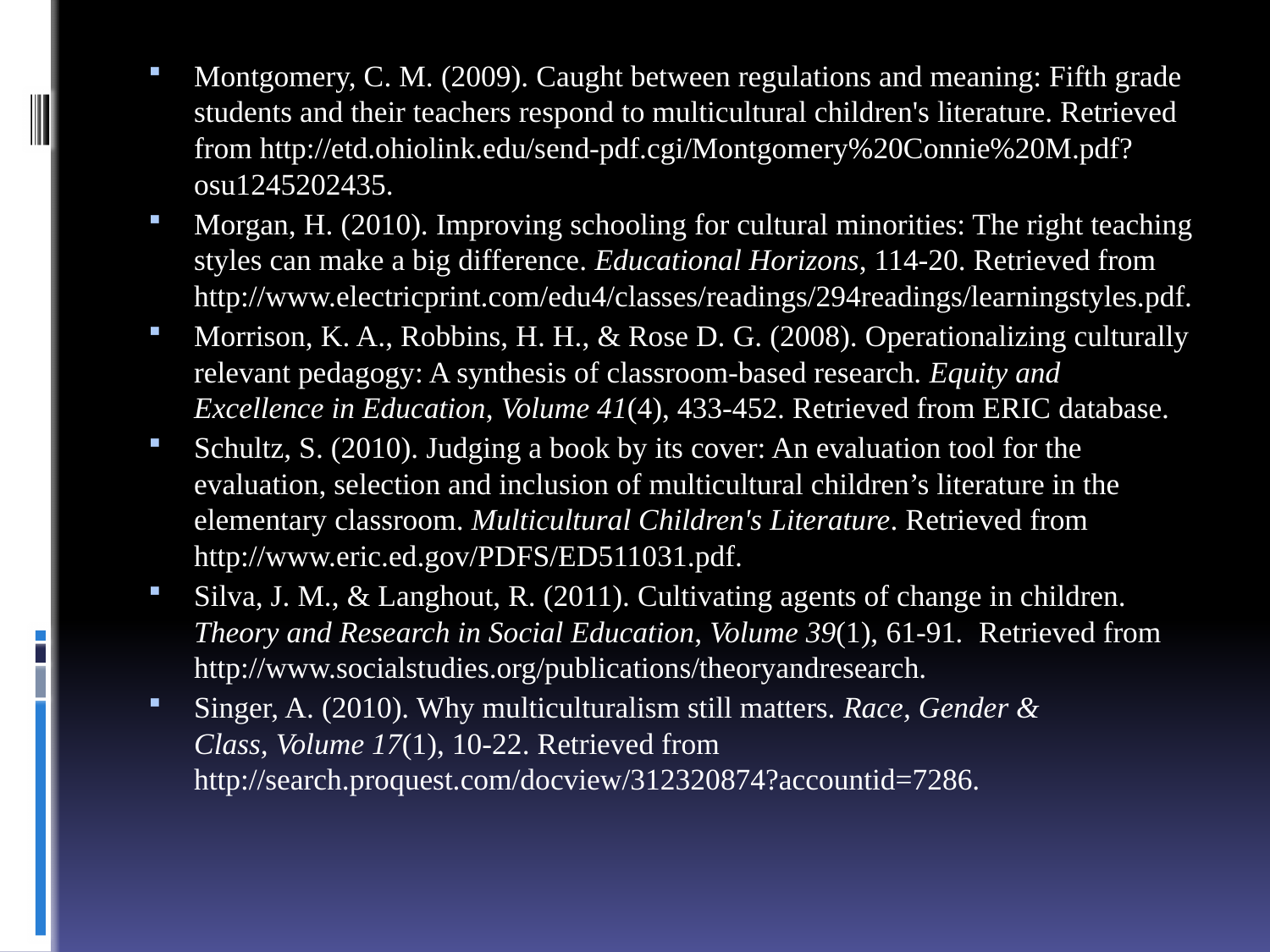

Montgomery, C. M. (2009). Caught between regulations and meaning: Fifth grade students and their teachers respond to multicultural children's literature. Retrieved from http://etd.ohiolink.edu/send-pdf.cgi/Montgomery%20Connie%20M.pdf?osu1245202435.
Morgan, H. (2010). Improving schooling for cultural minorities: The right teaching styles can make a big difference. Educational Horizons, 114-20. Retrieved from http://www.electricprint.com/edu4/classes/readings/294readings/learningstyles.pdf.
Morrison, K. A., Robbins, H. H., & Rose D. G. (2008). Operationalizing culturally relevant pedagogy: A synthesis of classroom-based research. Equity and Excellence in Education, Volume 41(4), 433-452. Retrieved from ERIC database.
Schultz, S. (2010). Judging a book by its cover: An evaluation tool for the evaluation, selection and inclusion of multicultural children’s literature in the elementary classroom. Multicultural Children's Literature. Retrieved from http://www.eric.ed.gov/PDFS/ED511031.pdf.
Silva, J. M., & Langhout, R. (2011). Cultivating agents of change in children. Theory and Research in Social Education, Volume 39(1), 61-91.  Retrieved from http://www.socialstudies.org/publications/theoryandresearch.
Singer, A. (2010). Why multiculturalism still matters. Race, Gender & Class, Volume 17(1), 10-22. Retrieved from http://search.proquest.com/docview/312320874?accountid=7286.